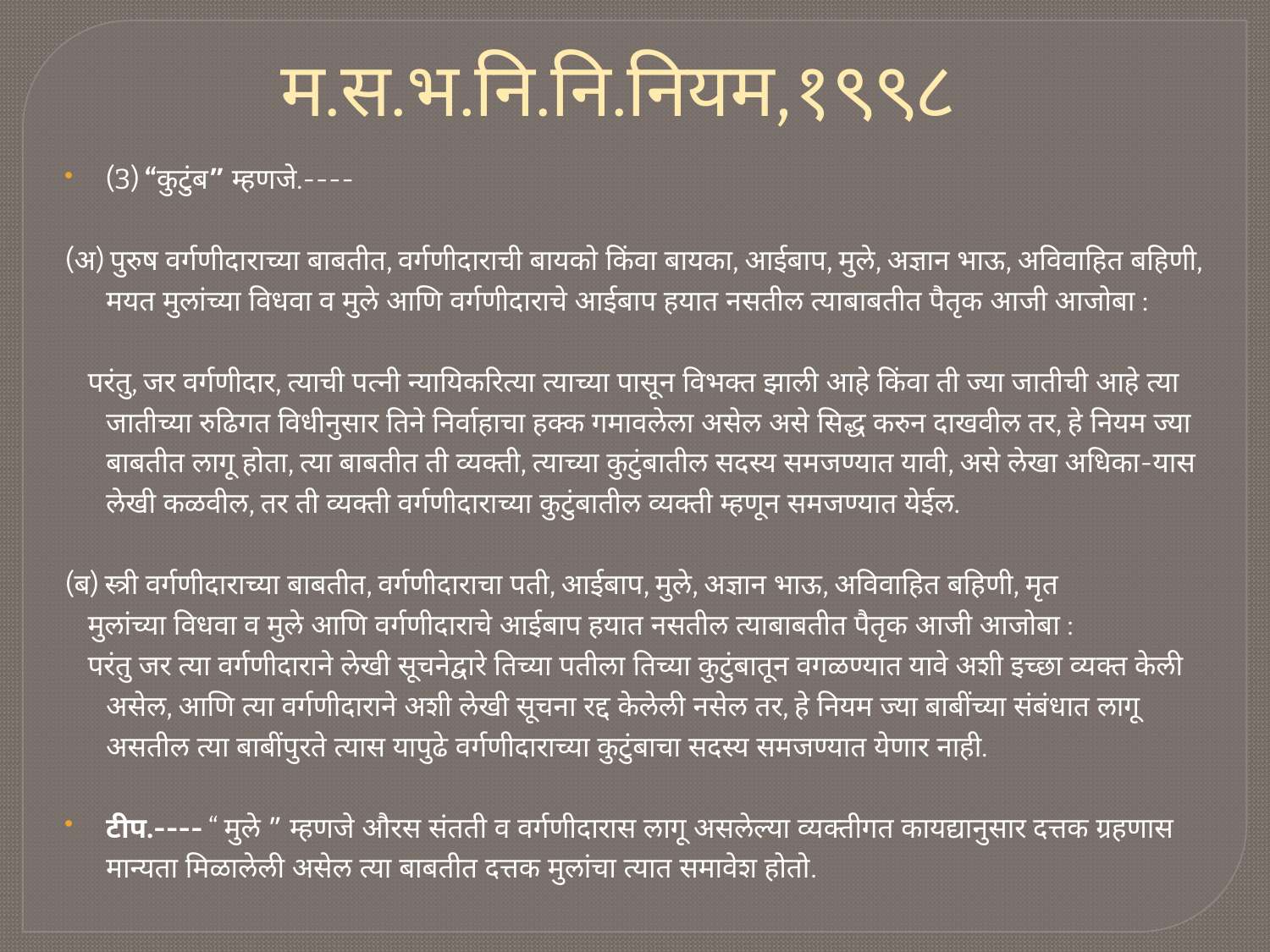

म.स.भ.नि.नि.नियम,१९९८
(3) “कुटुंब” म्हणजे.----

(अ) पुरुष वर्गणीदाराच्या बाबतीत, वर्गणीदाराची बायको किंवा बायका, आईबाप, मुले, अज्ञान भाऊ, अविवाहित बहिणी, मयत मुलांच्या विधवा व मुले आणि वर्गणीदाराचे आईबाप हयात नसतील त्याबाबतीत पैतृक आजी आजोबा :

   परंतु, जर वर्गणीदार, त्याची पत्नी न्यायिकरित्या त्याच्या पासून विभक्त झाली आहे किंवा ती ज्या जातीची आहे त्या जातीच्या रुढिगत विधीनुसार तिने निर्वाहाचा हक्क गमावलेला असेल असे सिद्ध करुन दाखवील तर, हे नियम ज्या बाबतीत लागू होता, त्या बाबतीत ती व्यक्ती, त्याच्या कुटुंबातील सदस्य समजण्यात यावी, असे लेखा अधिका-यास लेखी कळवील, तर ती व्यक्ती वर्गणीदाराच्या कुटुंबातील व्यक्ती म्हणून समजण्यात येईल.

(ब) स्त्री वर्गणीदाराच्या बाबतीत, वर्गणीदाराचा पती, आईबाप, मुले, अज्ञान भाऊ, अविवाहित बहिणी, मृत
   मुलांच्या विधवा व मुले आणि वर्गणीदाराचे आईबाप हयात नसतील त्याबाबतीत पैतृक आजी आजोबा :
   परंतु जर त्या वर्गणीदाराने लेखी सूचनेद्वारे तिच्या पतीला तिच्या कुटुंबातून वगळण्यात यावे अशी इच्छा व्यक्त केली असेल, आणि त्या वर्गणीदाराने अशी लेखी सूचना रद्द केलेली नसेल तर, हे नियम ज्या बाबींच्या संबंधात लागू असतील त्या बाबींपुरते त्यास यापुढे वर्गणीदाराच्या कुटुंबाचा सदस्य समजण्यात येणार नाही.

टीप.---- “ मुले ” म्हणजे औरस संतती व वर्गणीदारास लागू असलेल्या व्यक्तीगत कायद्यानुसार दत्तक ग्रहणास मान्यता मिळालेली असेल त्या बाबतीत दत्तक मुलांचा त्यात समावेश होतो.